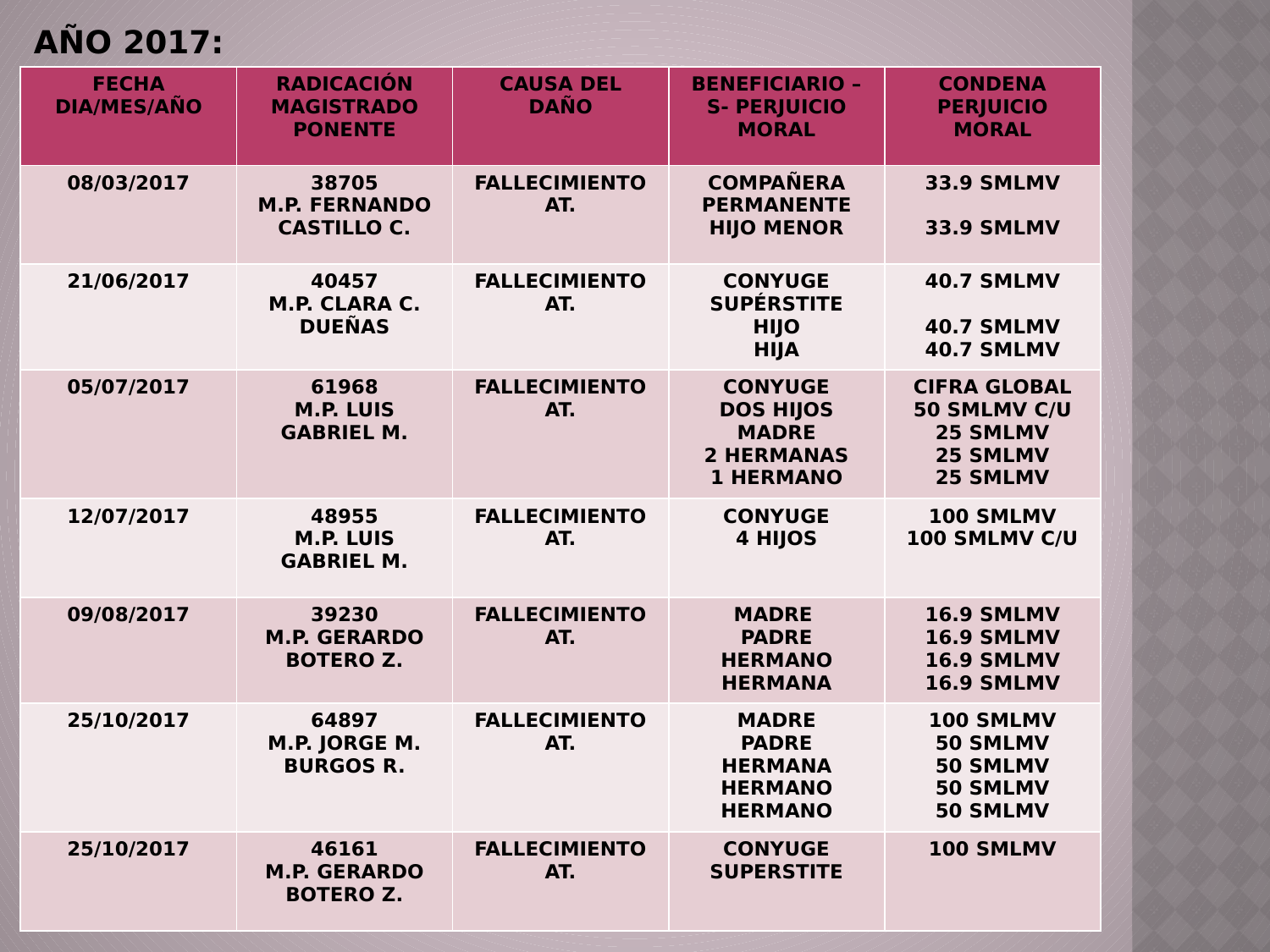

AÑO 2017:
| FECHA DIA/MES/AÑO | RADICACIÓN MAGISTRADO PONENTE | CAUSA DEL DAÑO | BENEFICIARIO –S- PERJUICIO MORAL | CONDENA PERJUICIO MORAL |
| --- | --- | --- | --- | --- |
| 08/03/2017 | 38705 M.P. FERNANDO CASTILLO C. | FALLECIMIENTO AT. | COMPAÑERA PERMANENTE HIJO MENOR | 33.9 SMLMV 33.9 SMLMV |
| 21/06/2017 | 40457 M.P. CLARA C. DUEÑAS | FALLECIMIENTO AT. | CONYUGE SUPÉRSTITE HIJO HIJA | 40.7 SMLMV 40.7 SMLMV 40.7 SMLMV |
| 05/07/2017 | 61968 M.P. LUIS GABRIEL M. | FALLECIMIENTO AT. | CONYUGE DOS HIJOS MADRE 2 HERMANAS 1 HERMANO | CIFRA GLOBAL 50 SMLMV C/U 25 SMLMV 25 SMLMV 25 SMLMV |
| 12/07/2017 | 48955 M.P. LUIS GABRIEL M. | FALLECIMIENTO AT. | CONYUGE 4 HIJOS | 100 SMLMV 100 SMLMV C/U |
| 09/08/2017 | 39230 M.P. GERARDO BOTERO Z. | FALLECIMIENTO AT. | MADRE PADRE HERMANO HERMANA | 16.9 SMLMV 16.9 SMLMV 16.9 SMLMV 16.9 SMLMV |
| 25/10/2017 | 64897 M.P. JORGE M. BURGOS R. | FALLECIMIENTO AT. | MADRE PADRE HERMANA HERMANO HERMANO | 100 SMLMV 50 SMLMV 50 SMLMV 50 SMLMV 50 SMLMV |
| 25/10/2017 | 46161 M.P. GERARDO BOTERO Z. | FALLECIMIENTO AT. | CONYUGE SUPERSTITE | 100 SMLMV |